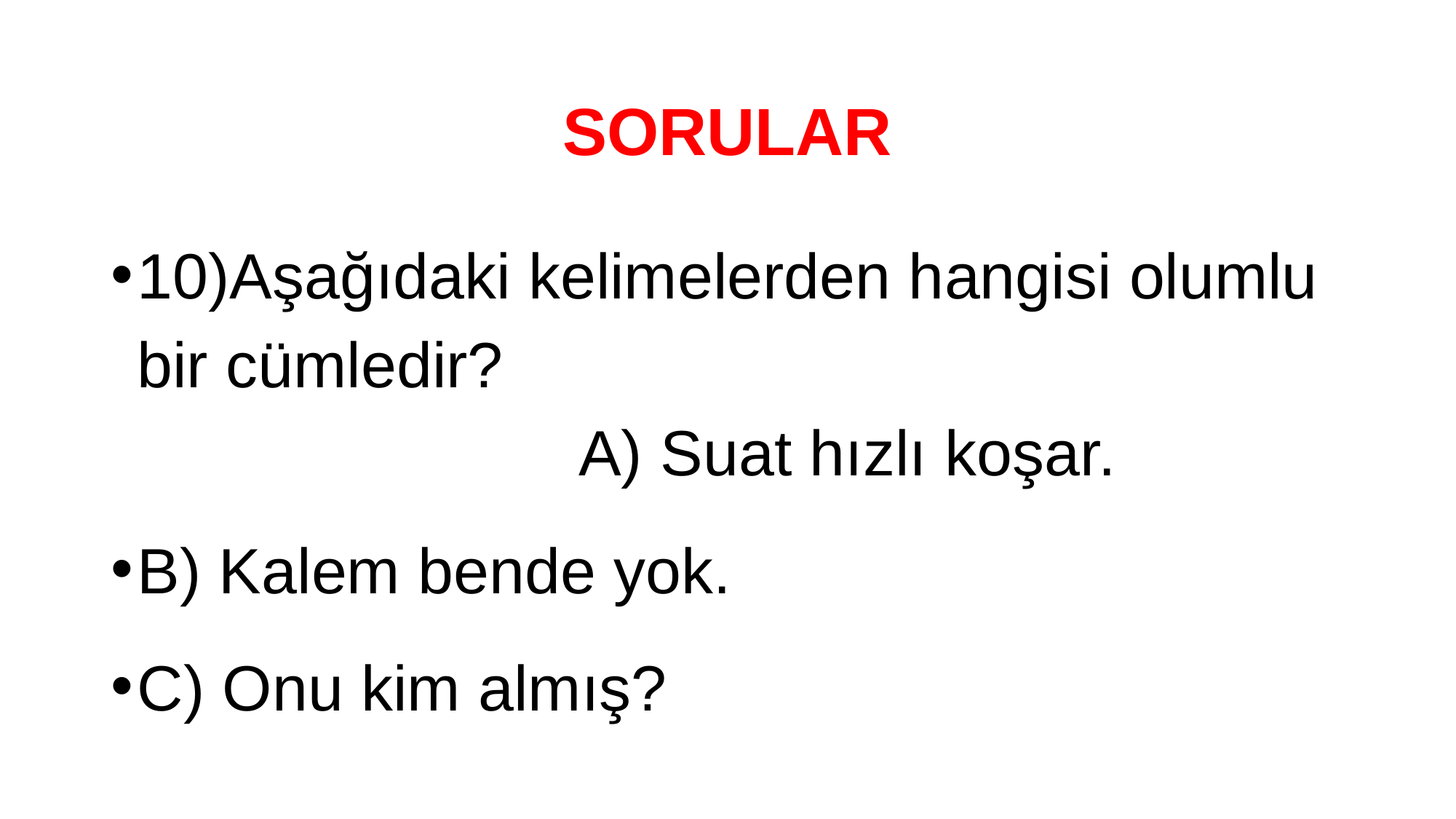

# SORULAR
10)Aşağıdaki kelimelerden hangisi olumlu bir cümledir?                                                                         A) Suat hızlı koşar.
B) Kalem bende yok.
C) Onu kim almış?